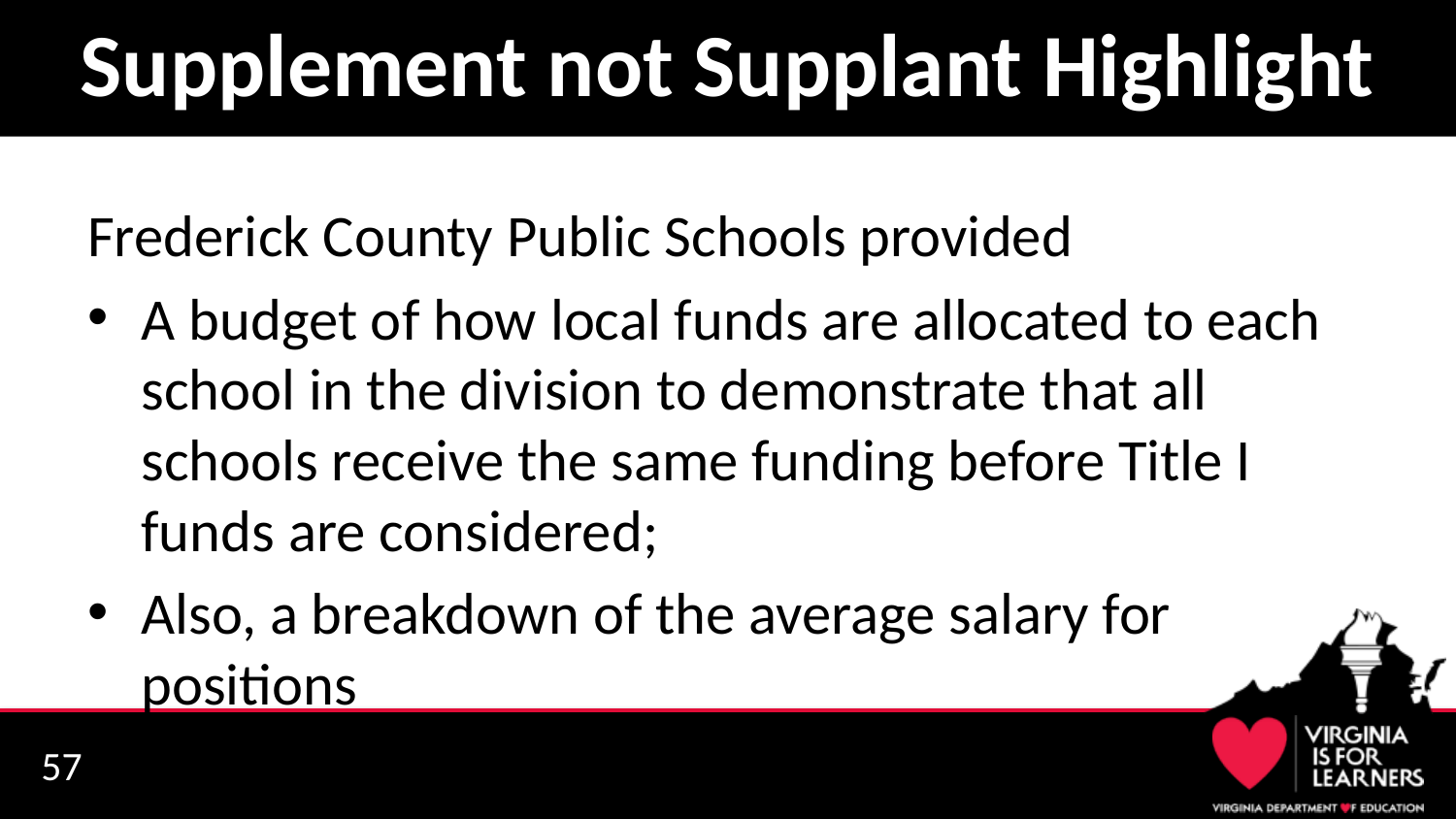

# Supplement not Supplant Highlight
Frederick County Public Schools provided
A budget of how local funds are allocated to each school in the division to demonstrate that all schools receive the same funding before Title I funds are considered;
Also, a breakdown of the average salary for positions